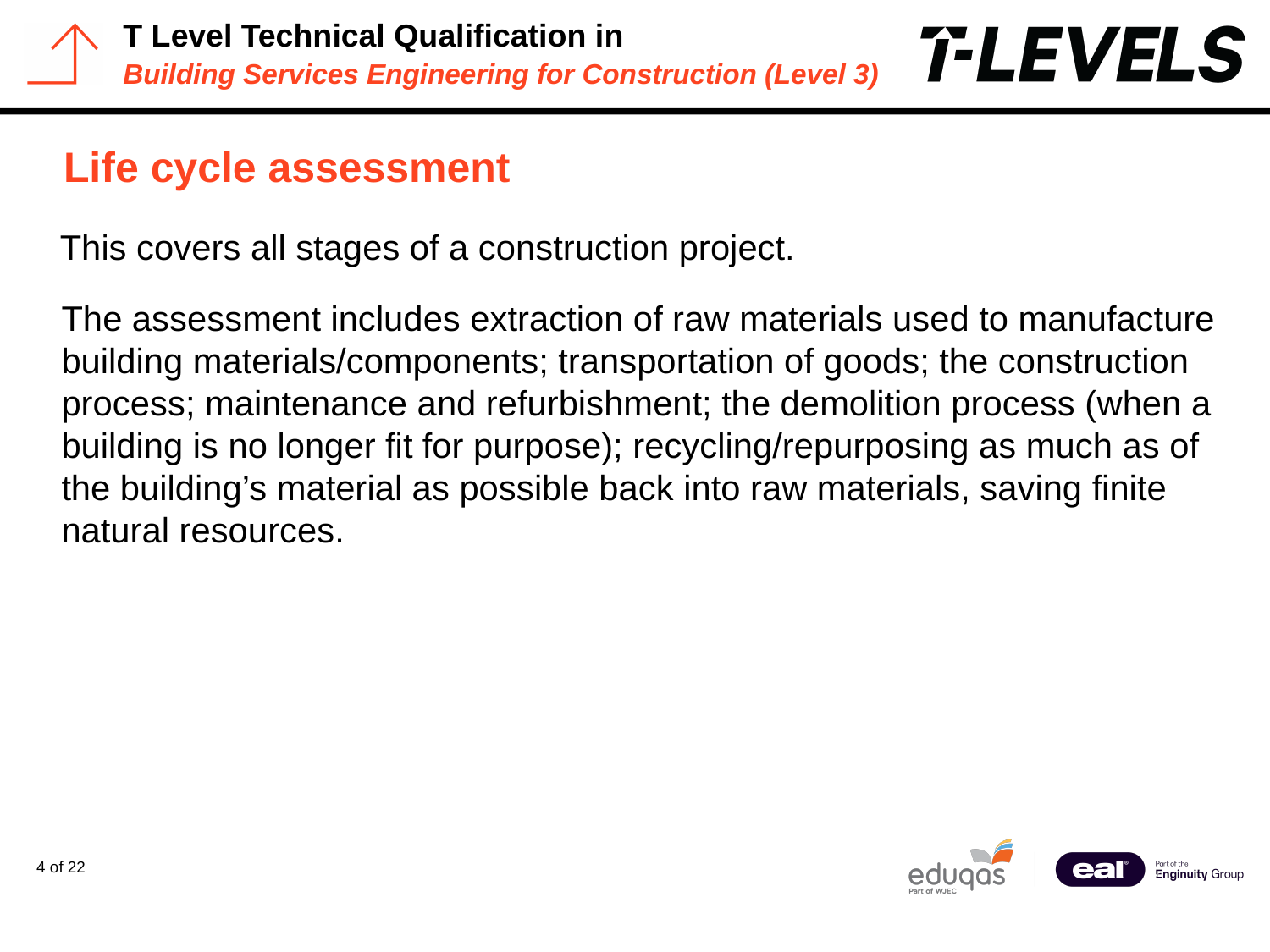

# Life cycle assessment
This covers all stages of a construction project.
The assessment includes extraction of raw materials used to manufacture building materials/components; transportation of goods; the construction process; maintenance and refurbishment; the demolition process (when a building is no longer fit for purpose); recycling/repurposing as much as of the building’s material as possible back into raw materials, saving finite natural resources.